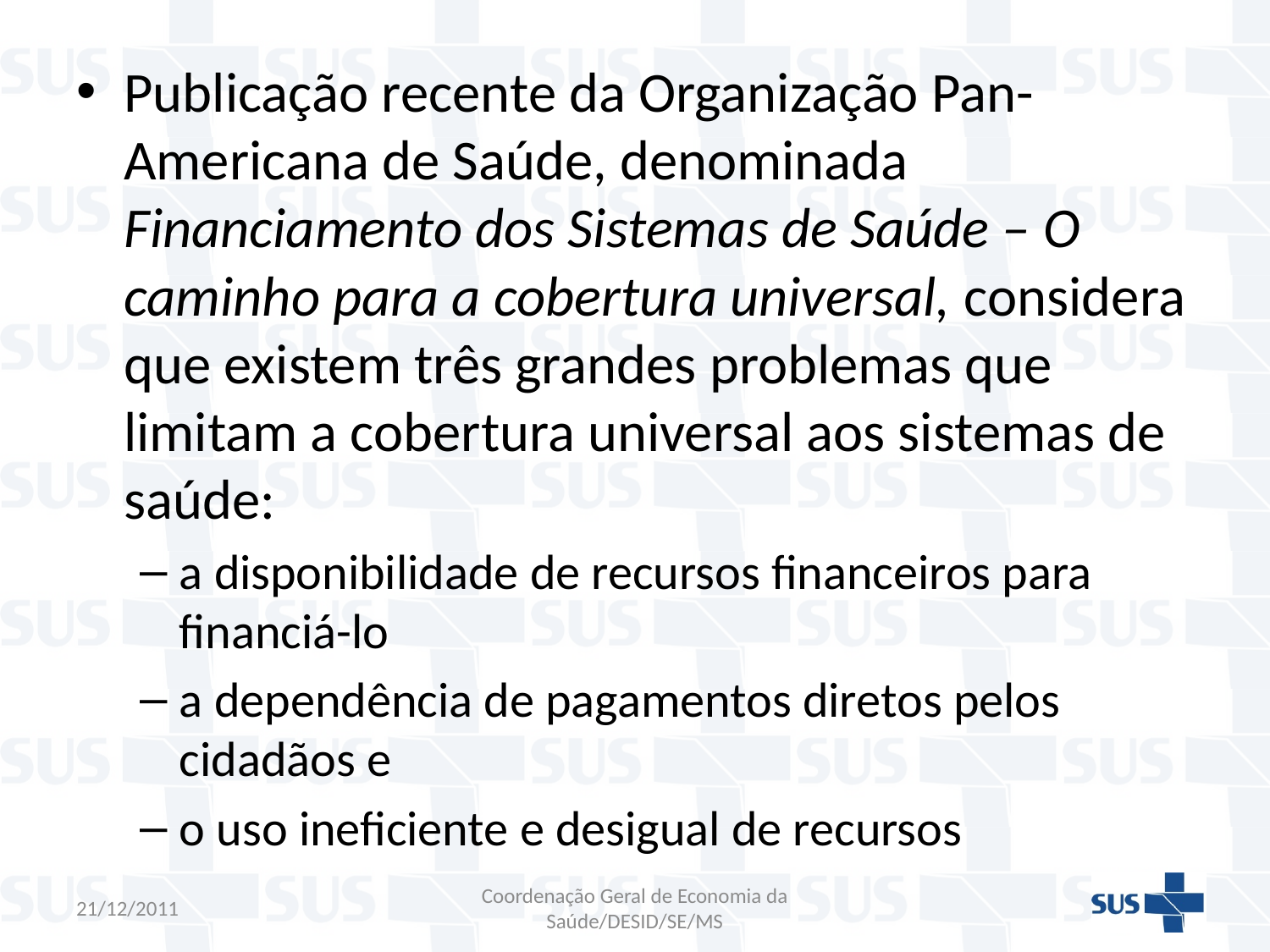

Publicação recente da Organização Pan-Americana de Saúde, denominada Financiamento dos Sistemas de Saúde – O caminho para a cobertura universal, considera que existem três grandes problemas que limitam a cobertura universal aos sistemas de saúde:
a disponibilidade de recursos financeiros para financiá-lo
a dependência de pagamentos diretos pelos cidadãos e
o uso ineficiente e desigual de recursos
21/12/2011